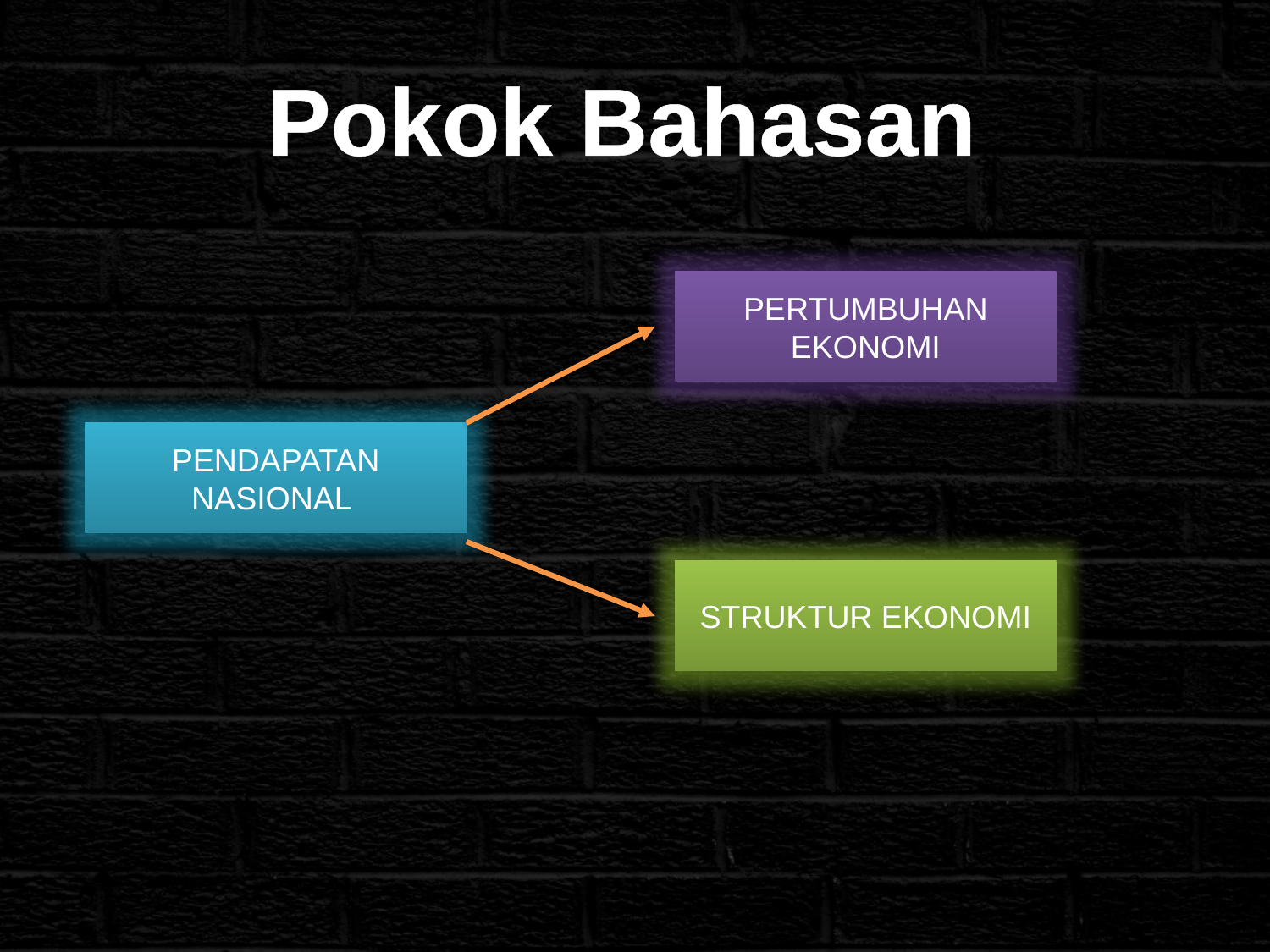

# Pokok Bahasan

PERTUMBUHAN EKONOMI
PENDAPATAN NASIONAL
STRUKTUR EKONOMI